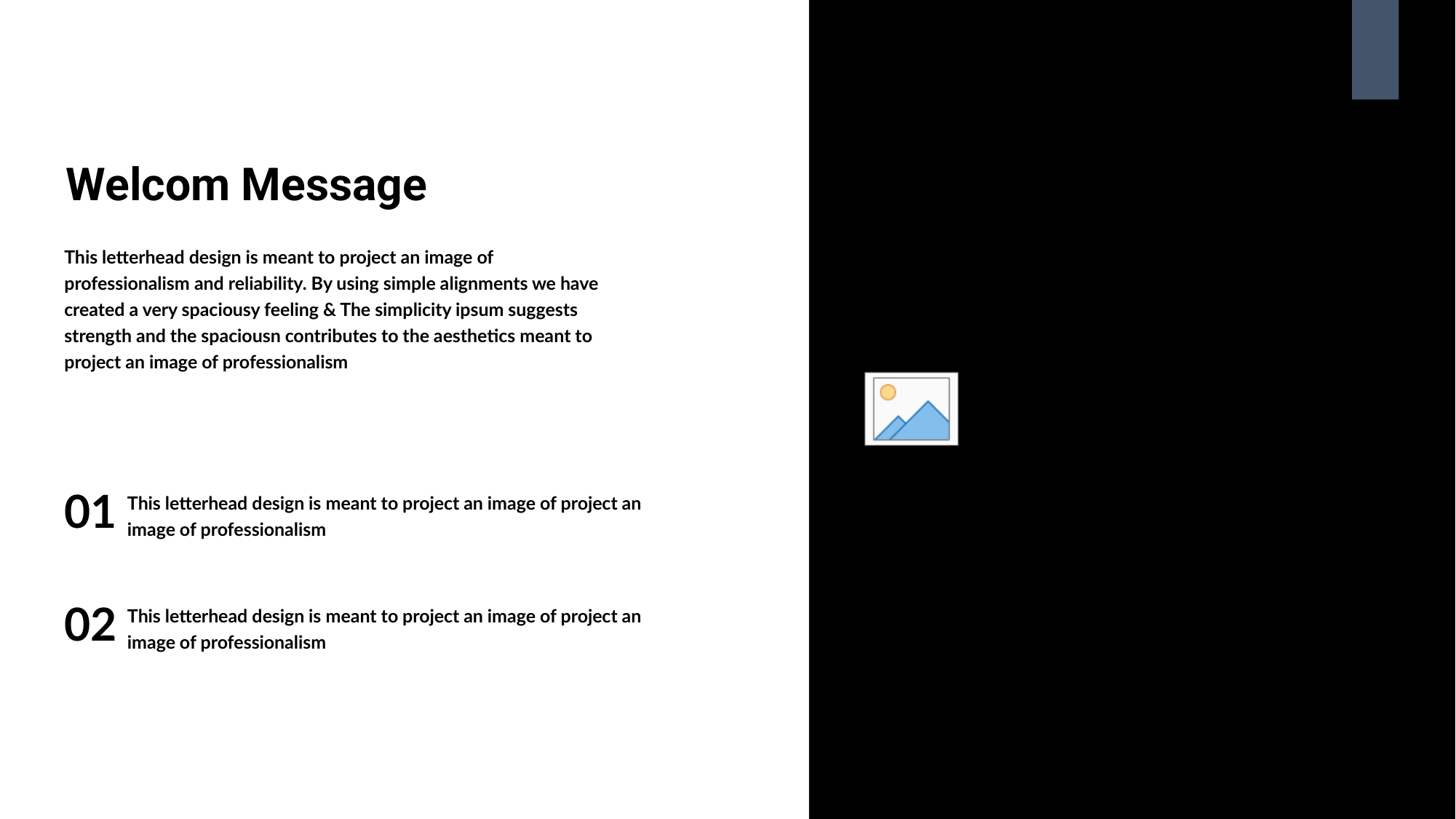

4

Welcom Message
This letterhead design is meant to project an image of professionalism and reliability. By using simple alignments we have created a very spaciousy feeling & The simplicity ipsum suggests strength and the spaciousn contributes to the aesthetics meant to project an image of professionalism
01
This letterhead design is meant to project an image of project an image of professionalism
02
This letterhead design is meant to project an image of project an image of professionalism